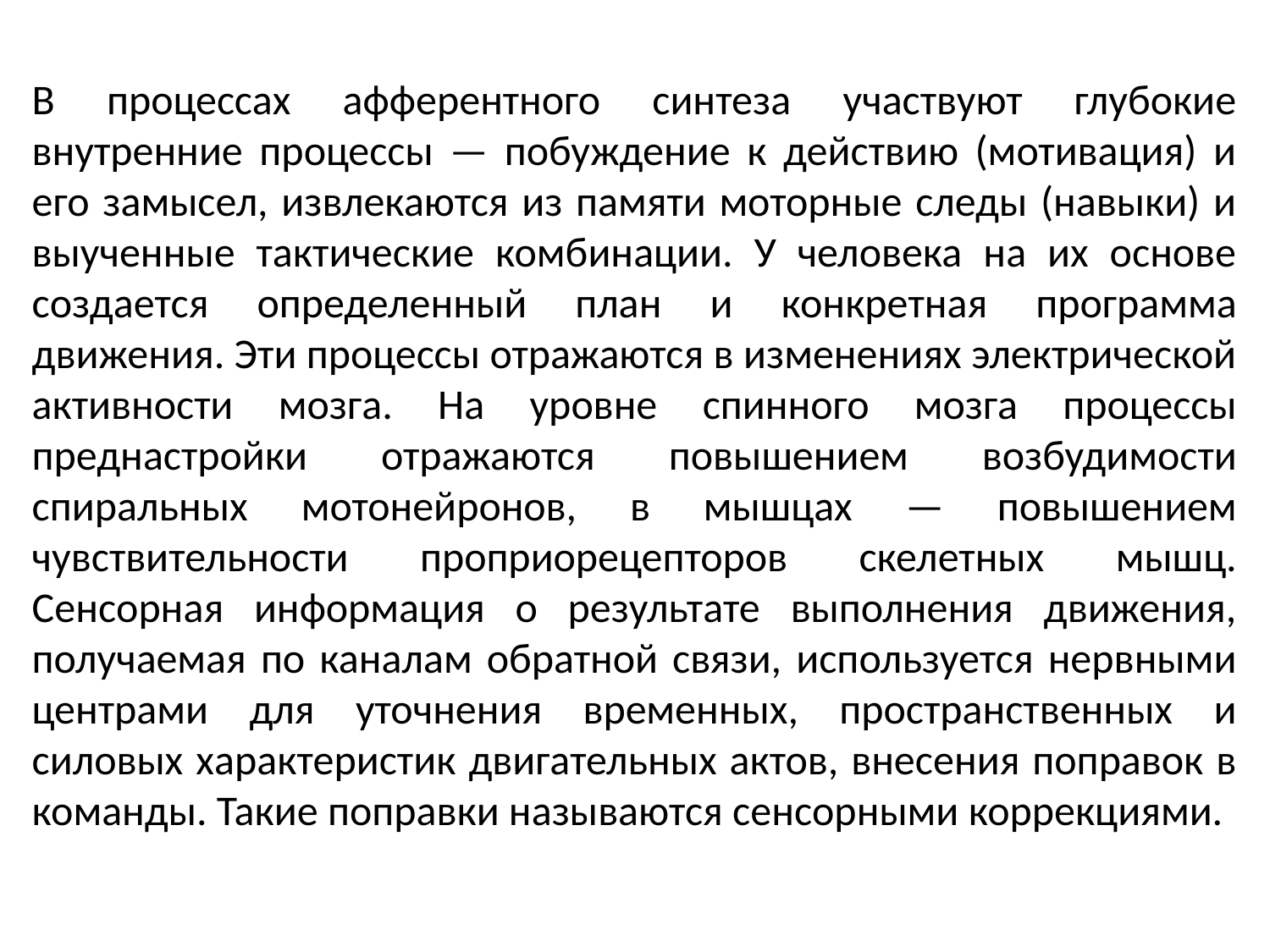

В процессах афферентного синтеза участвуют глубокие внутренние процессы — побуждение к действию (мотивация) и его замысел, извлекаются из памяти моторные следы (навыки) и выученные тактические комбинации. У человека на их основе создается опреде­ленный план и конкретная программа движения. Эти процессы отражаются в изменениях электрической активности моз­га. На уровне спинного мозга процессы преднастройки отражаются повышением возбудимости спиральных мотонейронов, в мышцах — повышением чувствительности проприорецепторов скелетных мышц. Сенсорная информация о результате выполнения движения, получаемая по каналам обратной связи, используется нервными центрами для уточнения временных, пространственных и силовых характеристик двигательных актов, внесения поправок в команды. Такие поправки называются сенсорными коррекциями.